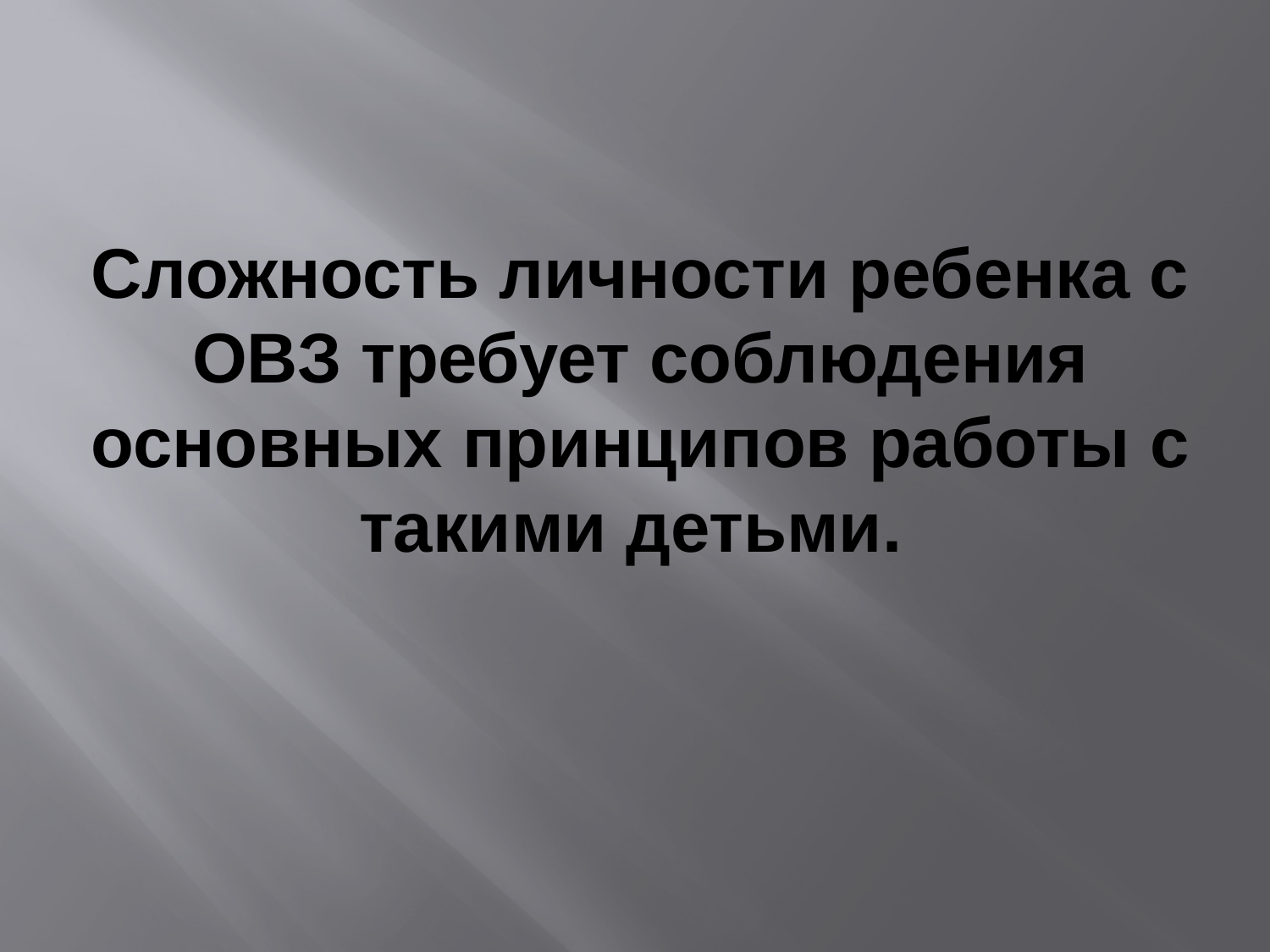

# Сложность личности ребенка с ОВЗ требует соблюдения основных принципов работы с такими детьми.